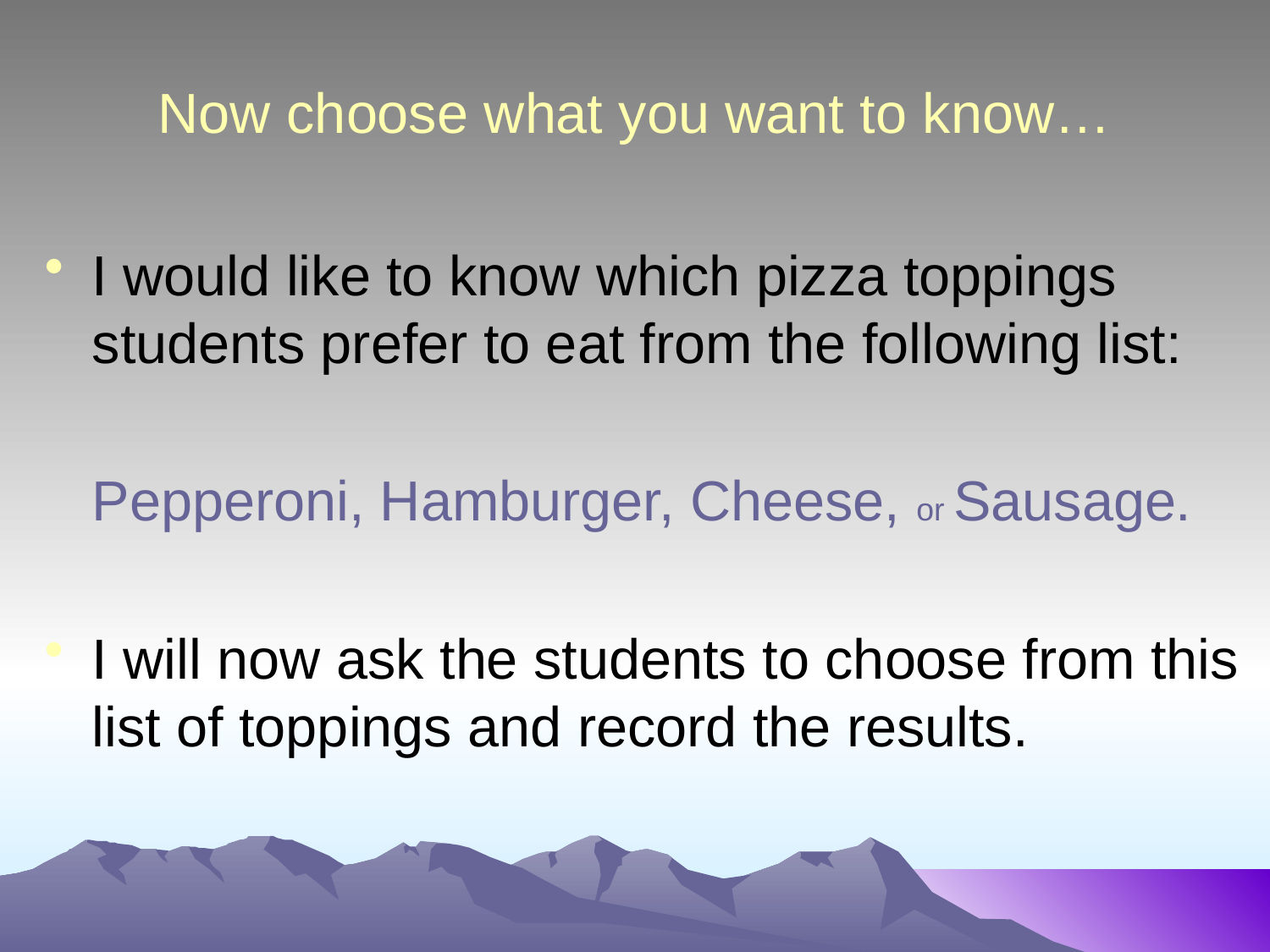

# Now choose what you want to know…
I would like to know which pizza toppings students prefer to eat from the following list:

	Pepperoni, Hamburger, Cheese, or Sausage.

I will now ask the students to choose from this list of toppings and record the results.